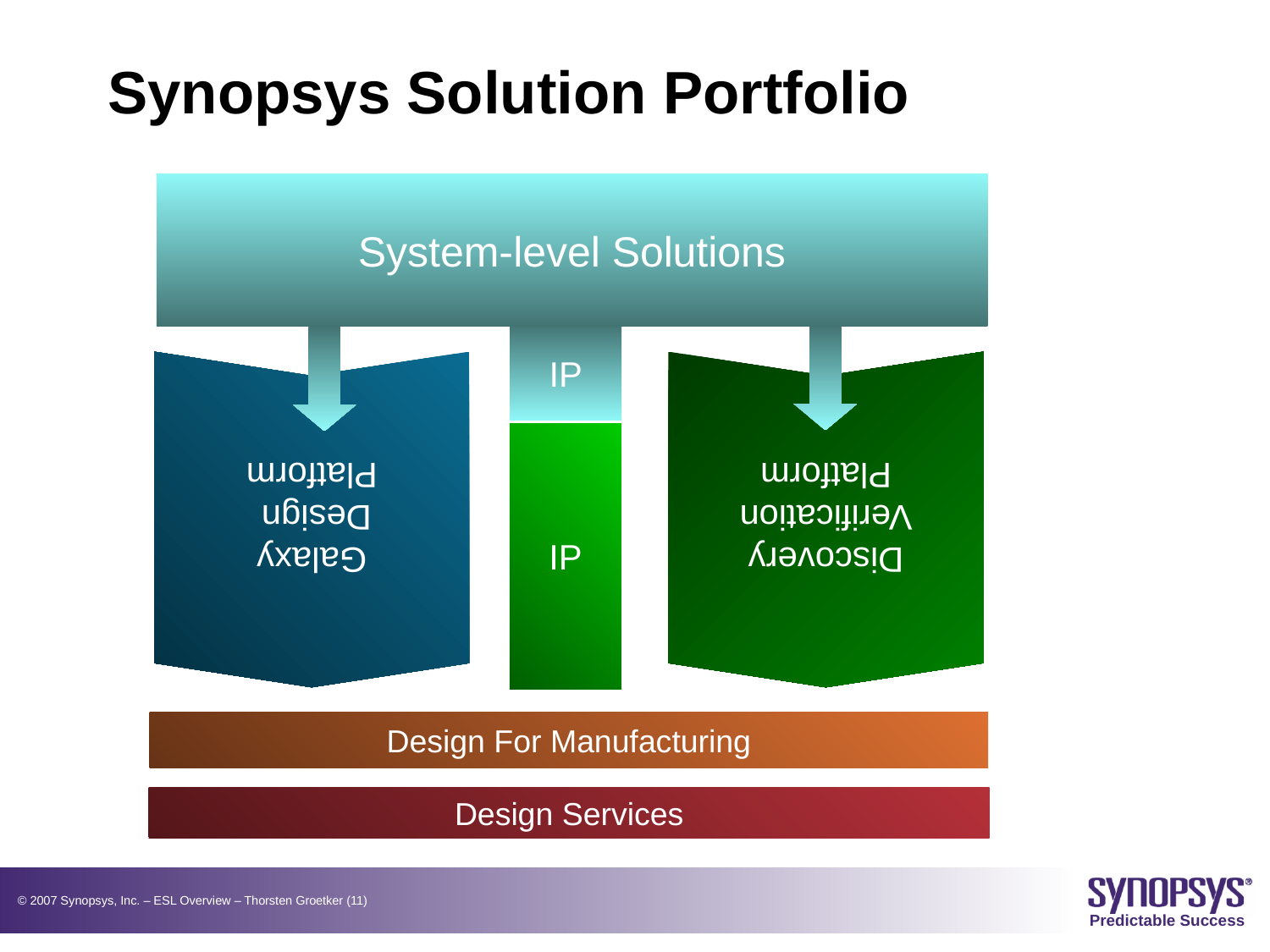

# Synopsys Solution Portfolio
System-level Solutions

IP
Galaxy
Design
Platform
Discovery
Verification
Platform
IP
Design For Manufacturing
Design Services